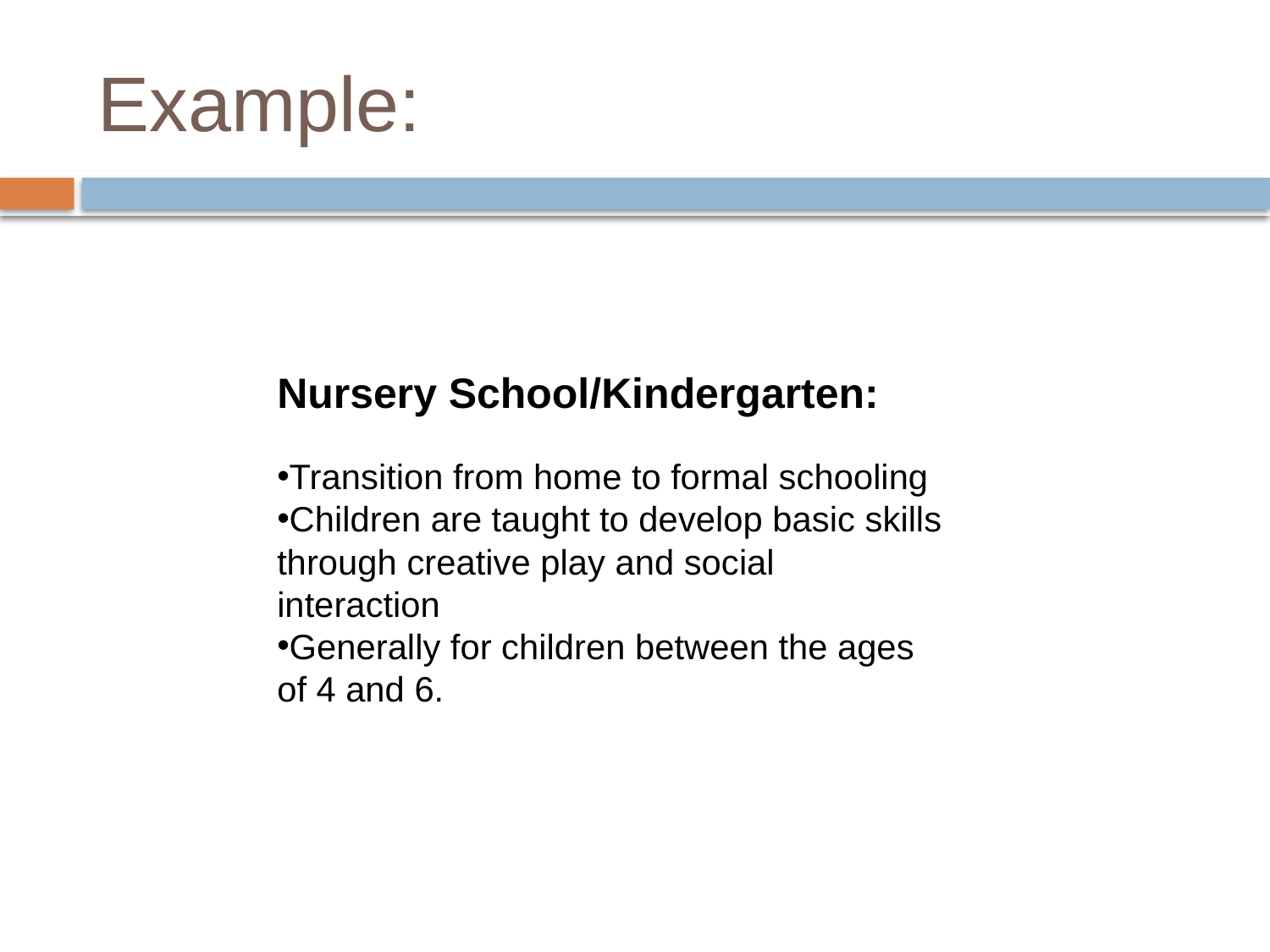

# Example:

Nursery School/Kindergarten:

Transition from home to formal schooling
Children are taught to develop basic skills through creative play and social interaction
Generally for children between the ages of 4 and 6.